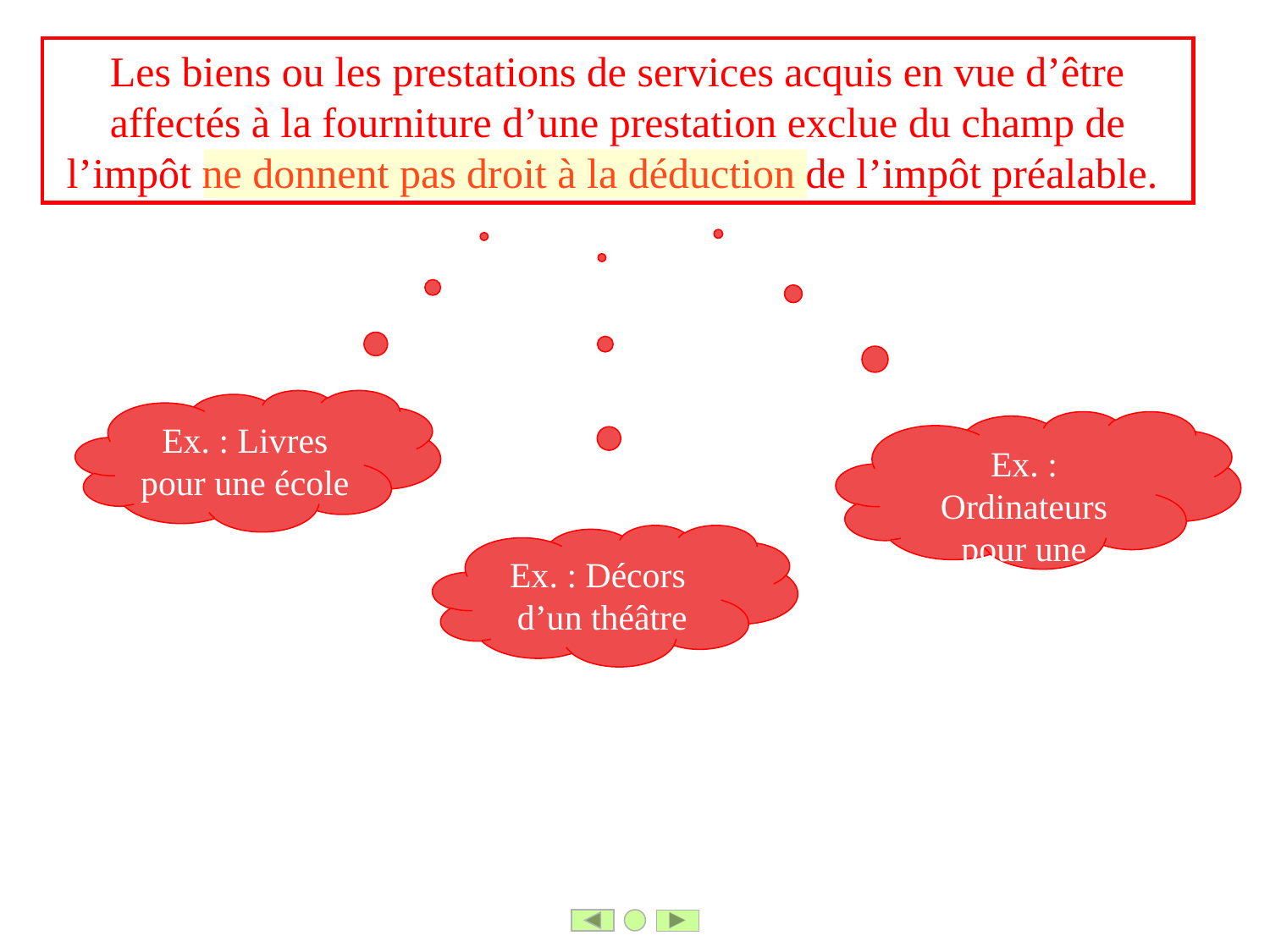

Les biens ou les prestations de services acquis en vue d’être affectés à la fourniture d’une prestation exclue du champ de l’impôt ne donnent pas droit à la déduction de l’impôt préalable.

Ex. : Livres pour une école
Ex. : Ordinateurs pour une clinique
Ex. : Décors  d’un théâtre